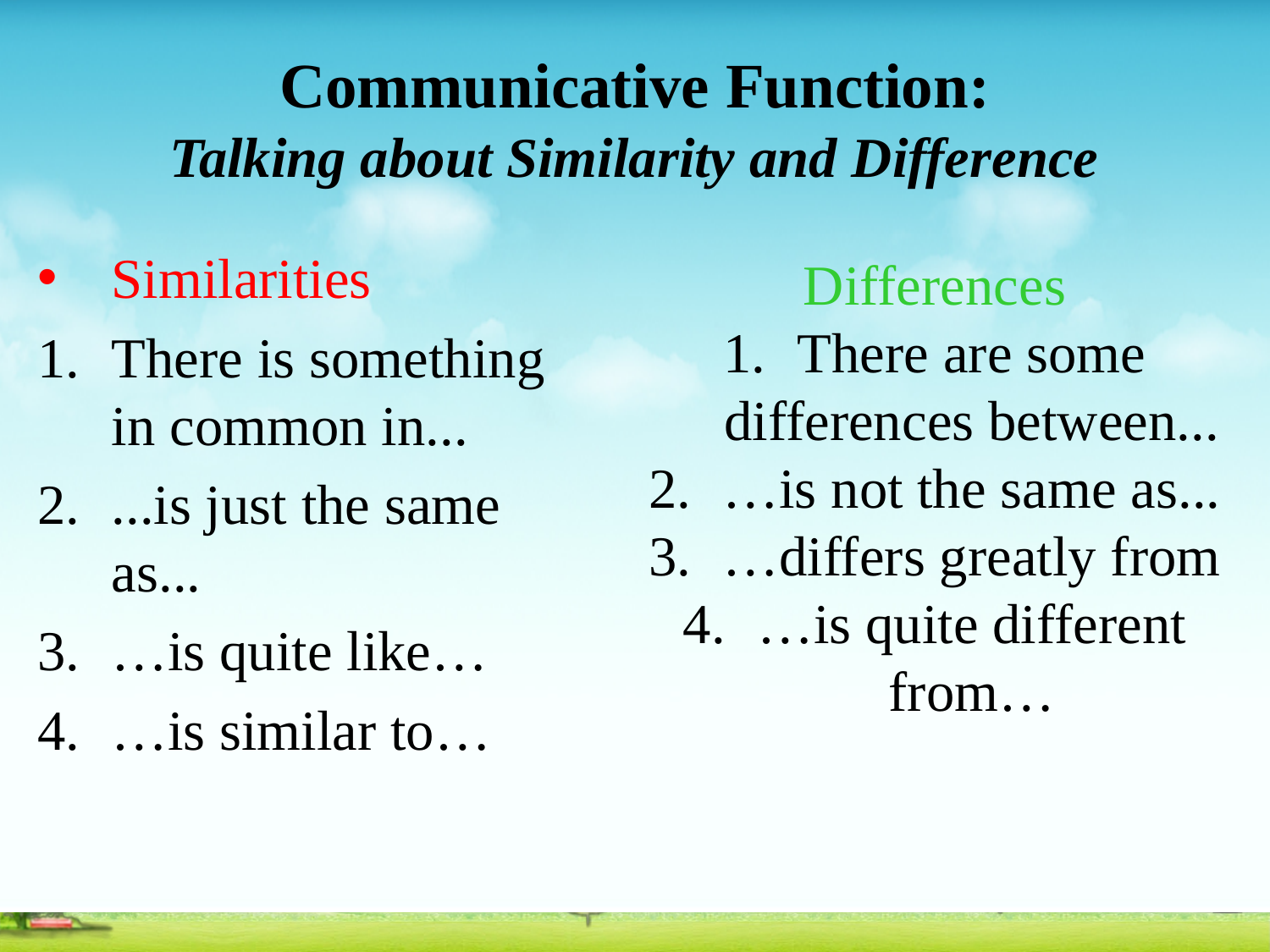

# Communicative Function: Talking about Similarity and Difference
Similarities
There is something in common in...
...is just the same as...
…is quite like…
…is similar to…
Differences
There are some differences between...
…is not the same as...
…differs greatly from
…is quite different from…